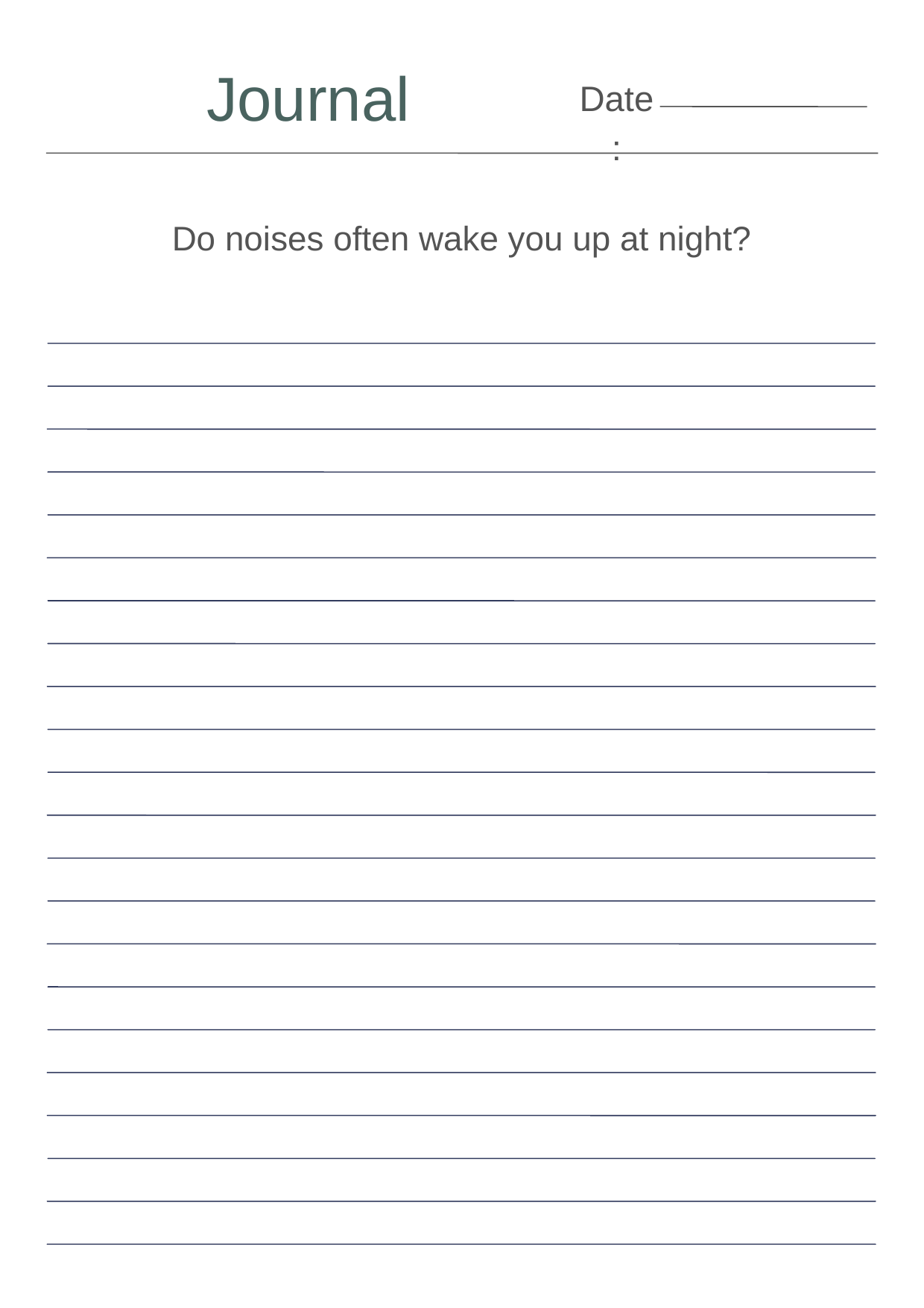

Journal
Date:

Do noises often wake you up at night?